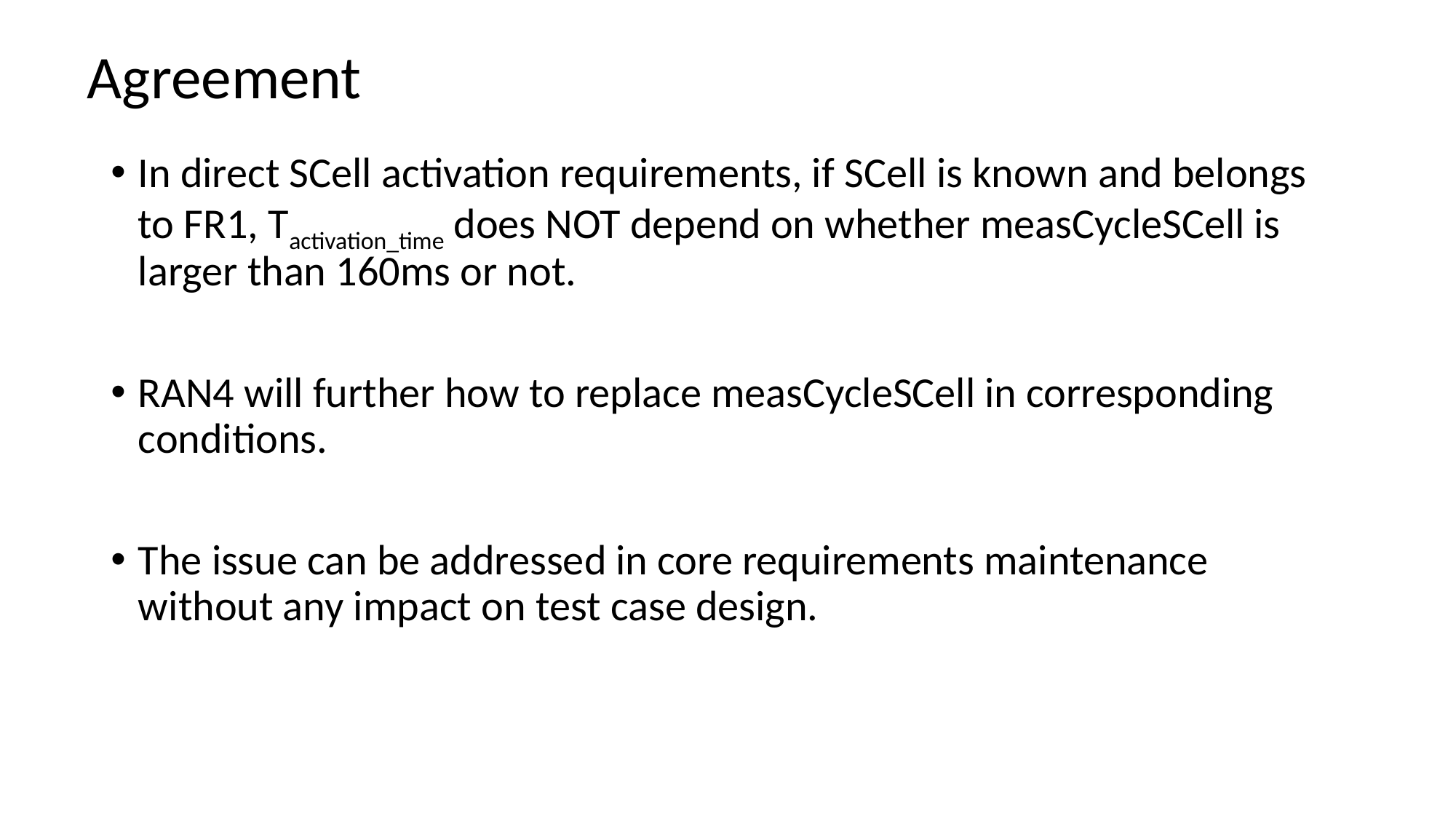

# Agreement
In direct SCell activation requirements, if SCell is known and belongs to FR1, Tactivation_time does NOT depend on whether measCycleSCell is larger than 160ms or not.

RAN4 will further how to replace measCycleSCell in corresponding conditions.

The issue can be addressed in core requirements maintenance without any impact on test case design.